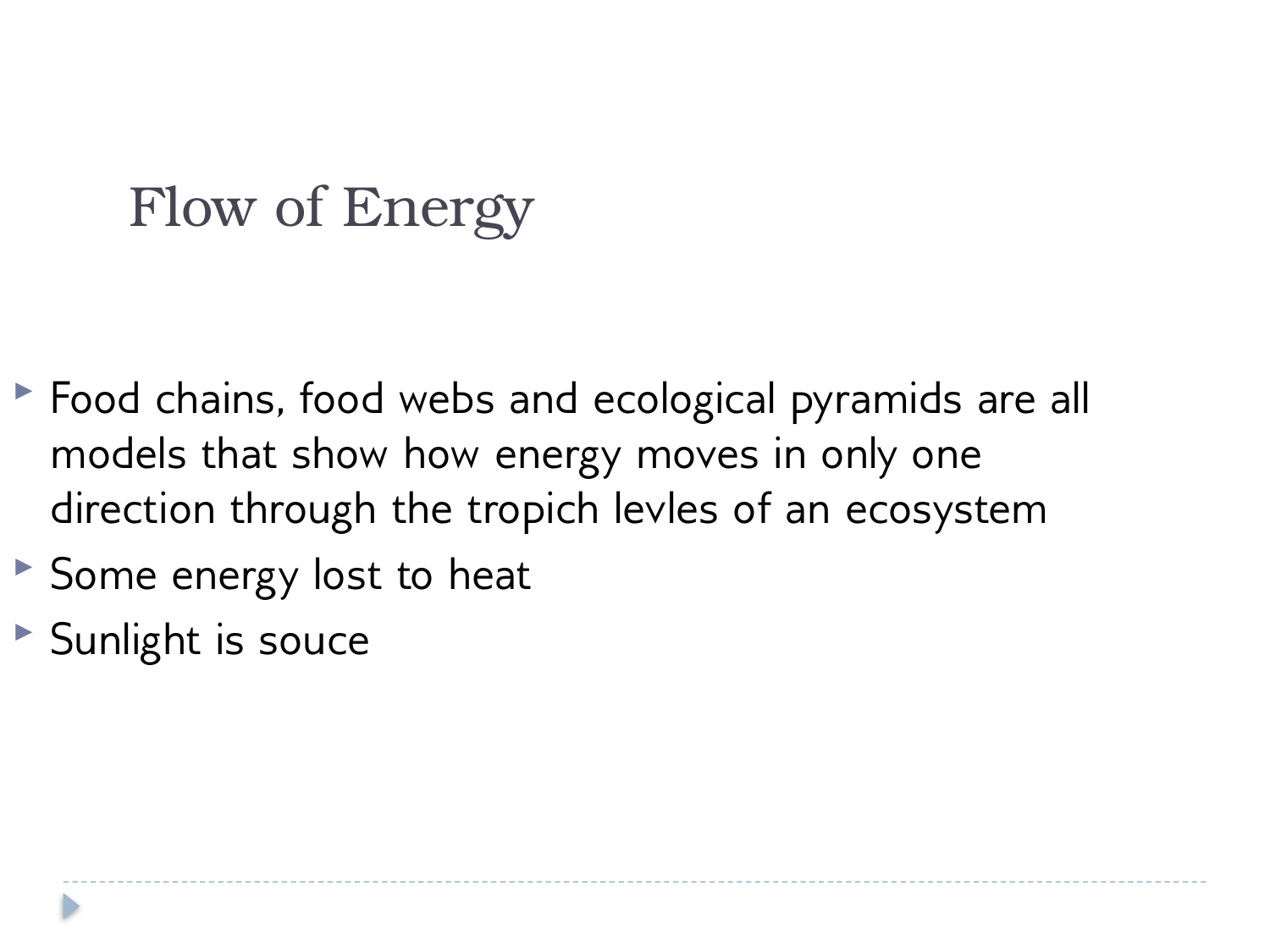

Flow of Energy
Food chains, food webs and ecological pyramids are all models that show how energy moves in only one direction through the tropich levles of an ecosystem
Some energy lost to heat
Sunlight is souce